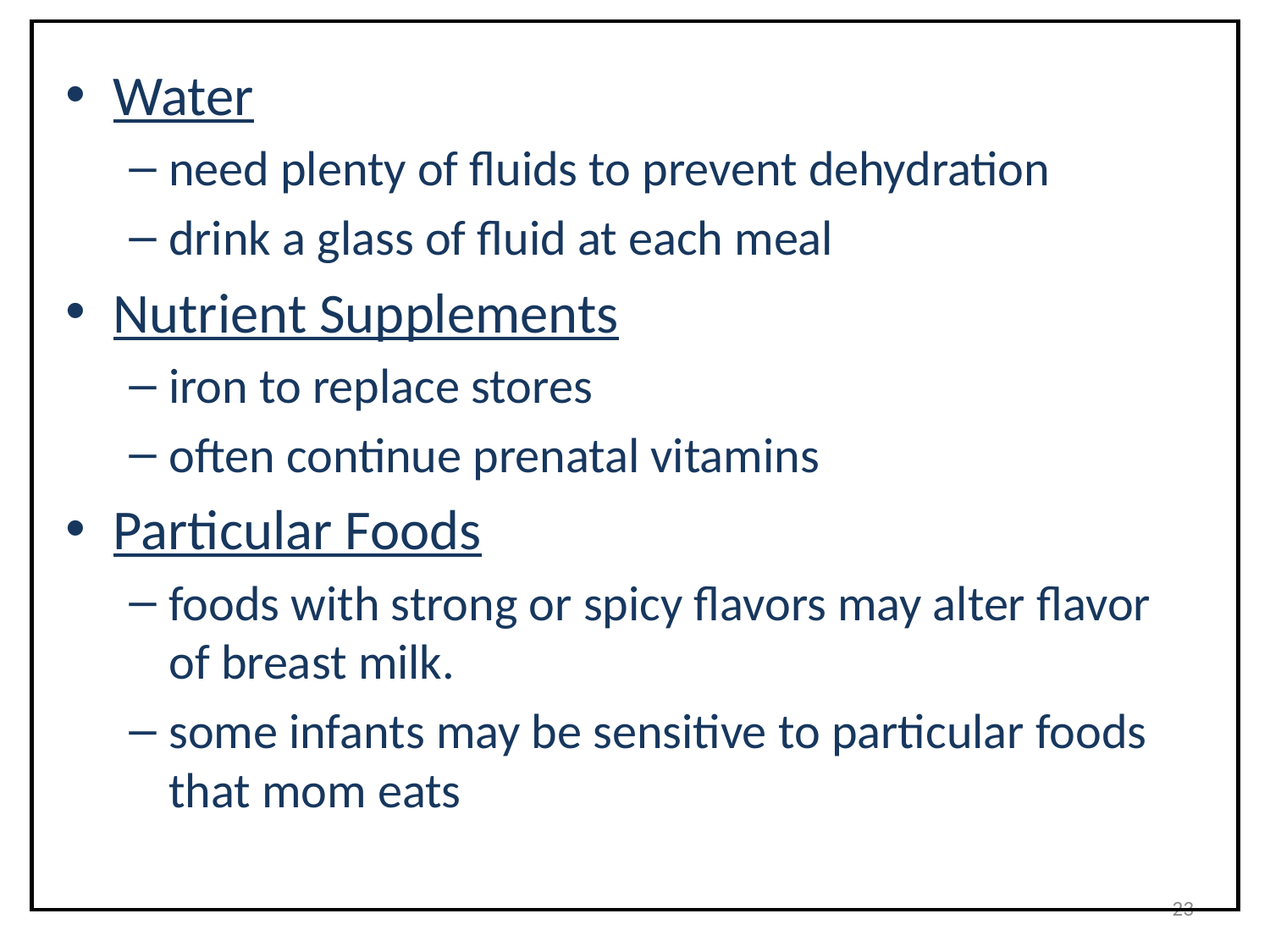

Water
need plenty of fluids to prevent dehydration
drink a glass of fluid at each meal
Nutrient Supplements
iron to replace stores
often continue prenatal vitamins
Particular Foods
foods with strong or spicy flavors may alter flavor of breast milk.
some infants may be sensitive to particular foods that mom eats
23